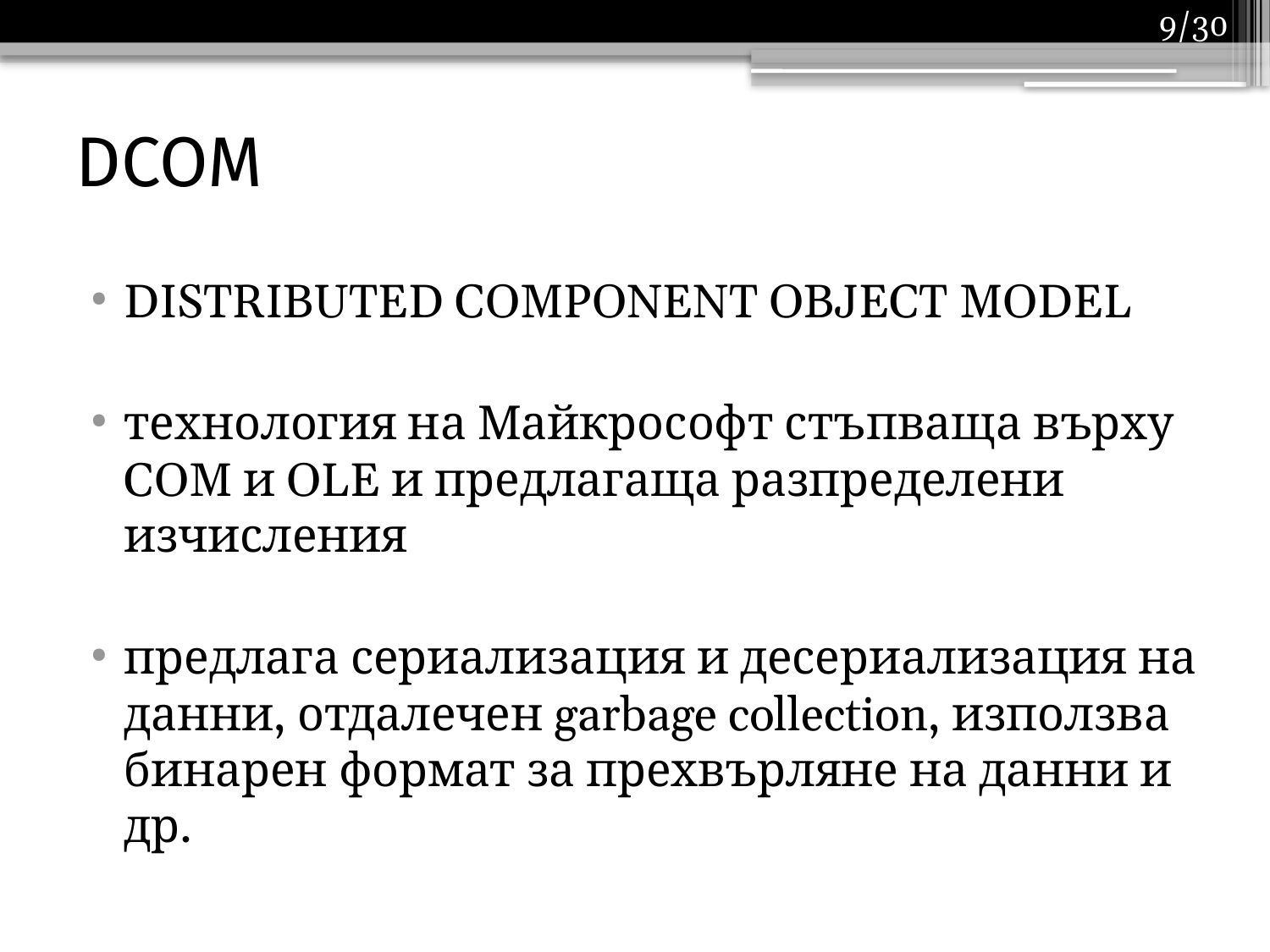

9/30
# DCOM
Distributed Component Object Model

технология на Майкрософт стъпваща върху COM и OLE и предлагаща разпределени изчисления

предлага сериализация и десериализация на данни, отдалечен garbage collection, използва бинарен формат за прехвърляне на данни и др.